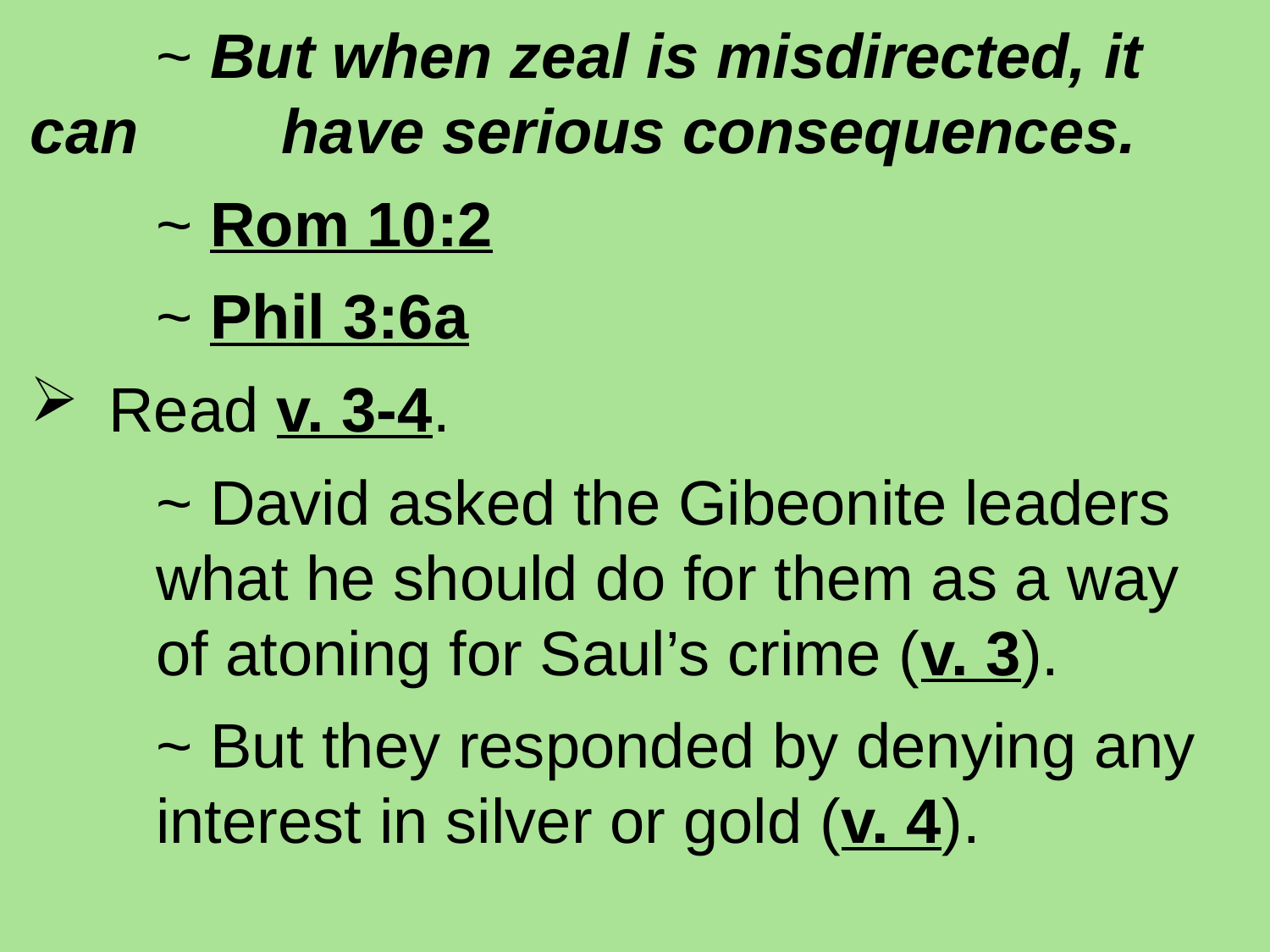

~ But when zeal is misdirected, it can 			have serious consequences.
	~ Rom 10:2
		~ Phil 3:6a
Read v. 3-4.
		~ David asked the Gibeonite leaders 						what he should do for them as a way 					of atoning for Saul’s crime (v. 3).
		~ But they responded by denying any 					interest in silver or gold (v. 4).